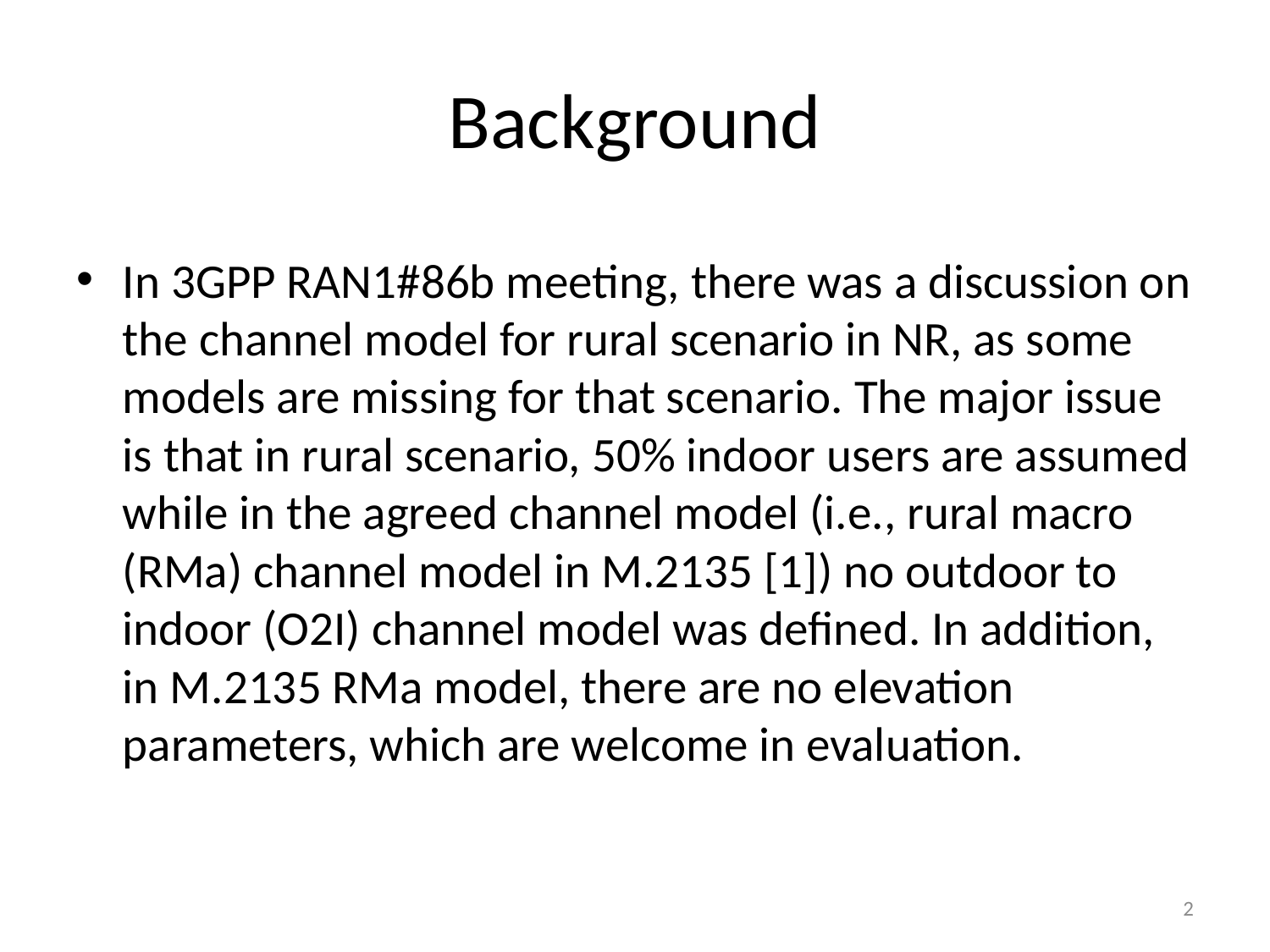

# Background
In 3GPP RAN1#86b meeting, there was a discussion on the channel model for rural scenario in NR, as some models are missing for that scenario. The major issue is that in rural scenario, 50% indoor users are assumed while in the agreed channel model (i.e., rural macro (RMa) channel model in M.2135 [1]) no outdoor to indoor (O2I) channel model was defined. In addition, in M.2135 RMa model, there are no elevation parameters, which are welcome in evaluation.

2